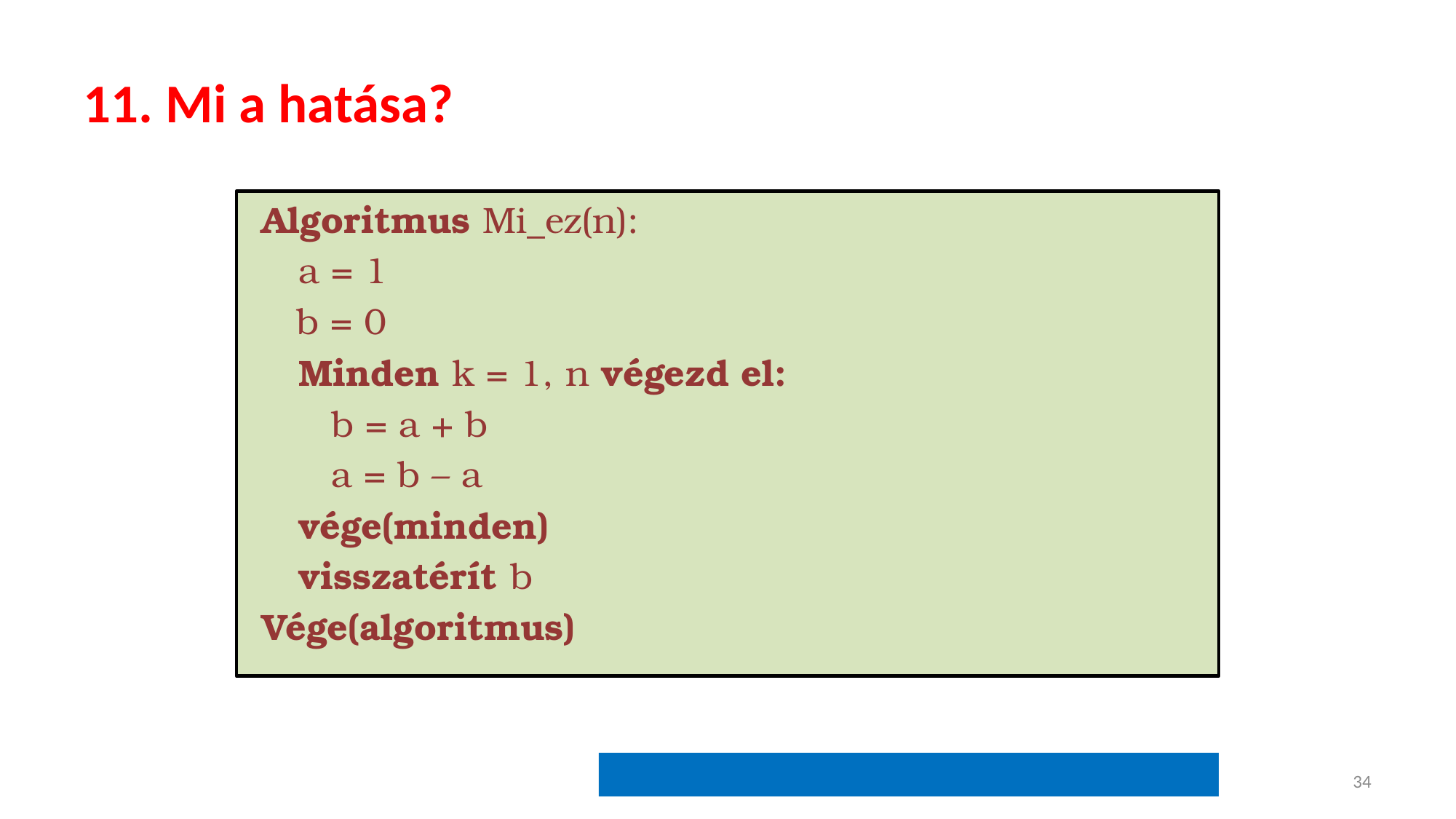

# 11. Mi a hatása?
Algoritmus Mi_ez(n):
   a = 1
   b = 0
   Minden k = 1, n végezd el:
      b = a + b
      a = b – a
   vége(minden)
   visszatérít b
Vége(algoritmus)
Generálja és kiírja az n-edik Fibonacci számot.
34